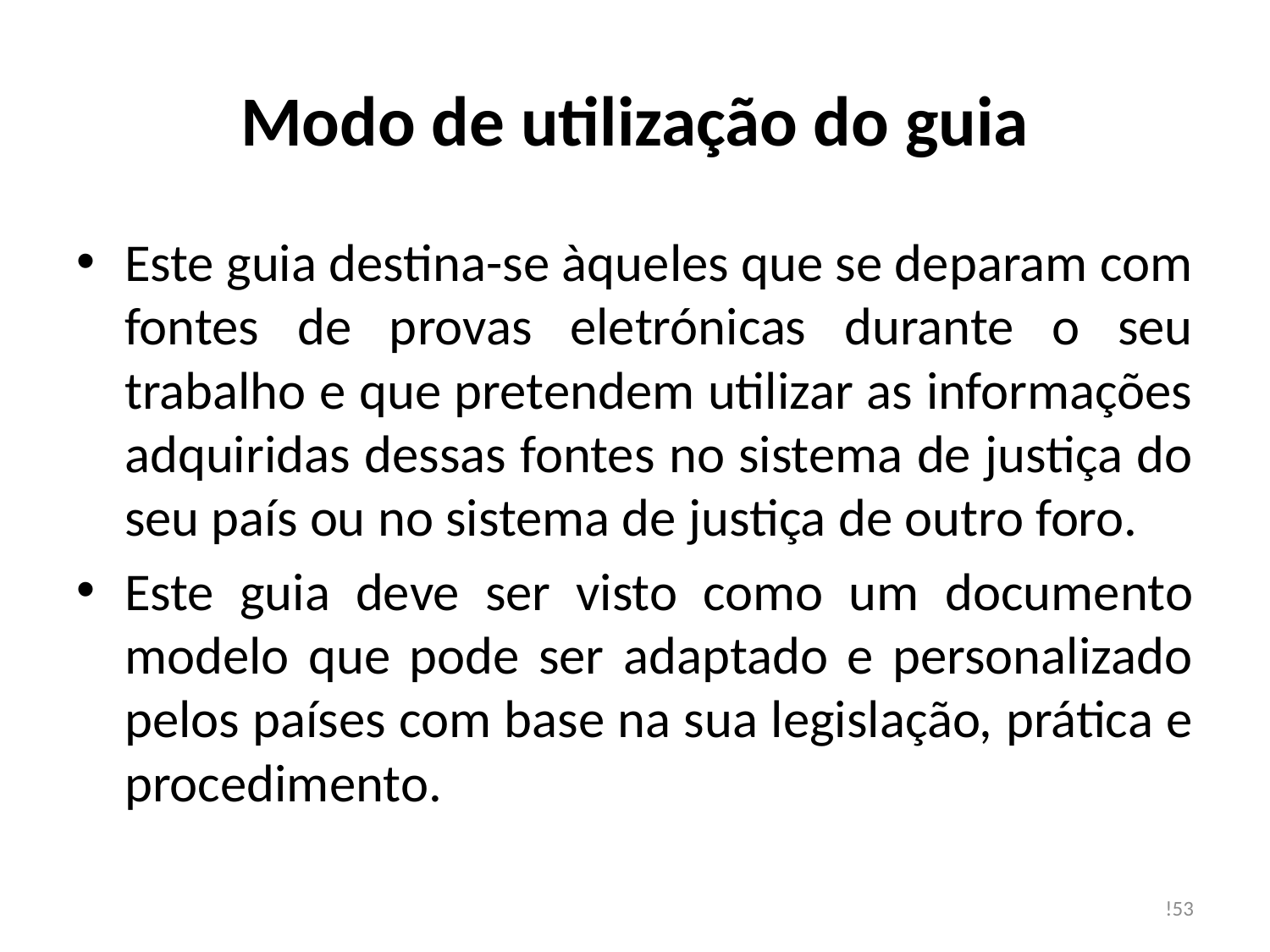

# Modo de utilização do guia
Este guia destina-se àqueles que se deparam com fontes de provas eletrónicas durante o seu trabalho e que pretendem utilizar as informações adquiridas dessas fontes no sistema de justiça do seu país ou no sistema de justiça de outro foro.
Este guia deve ser visto como um documento modelo que pode ser adaptado e personalizado pelos países com base na sua legislação, prática e procedimento.

!53